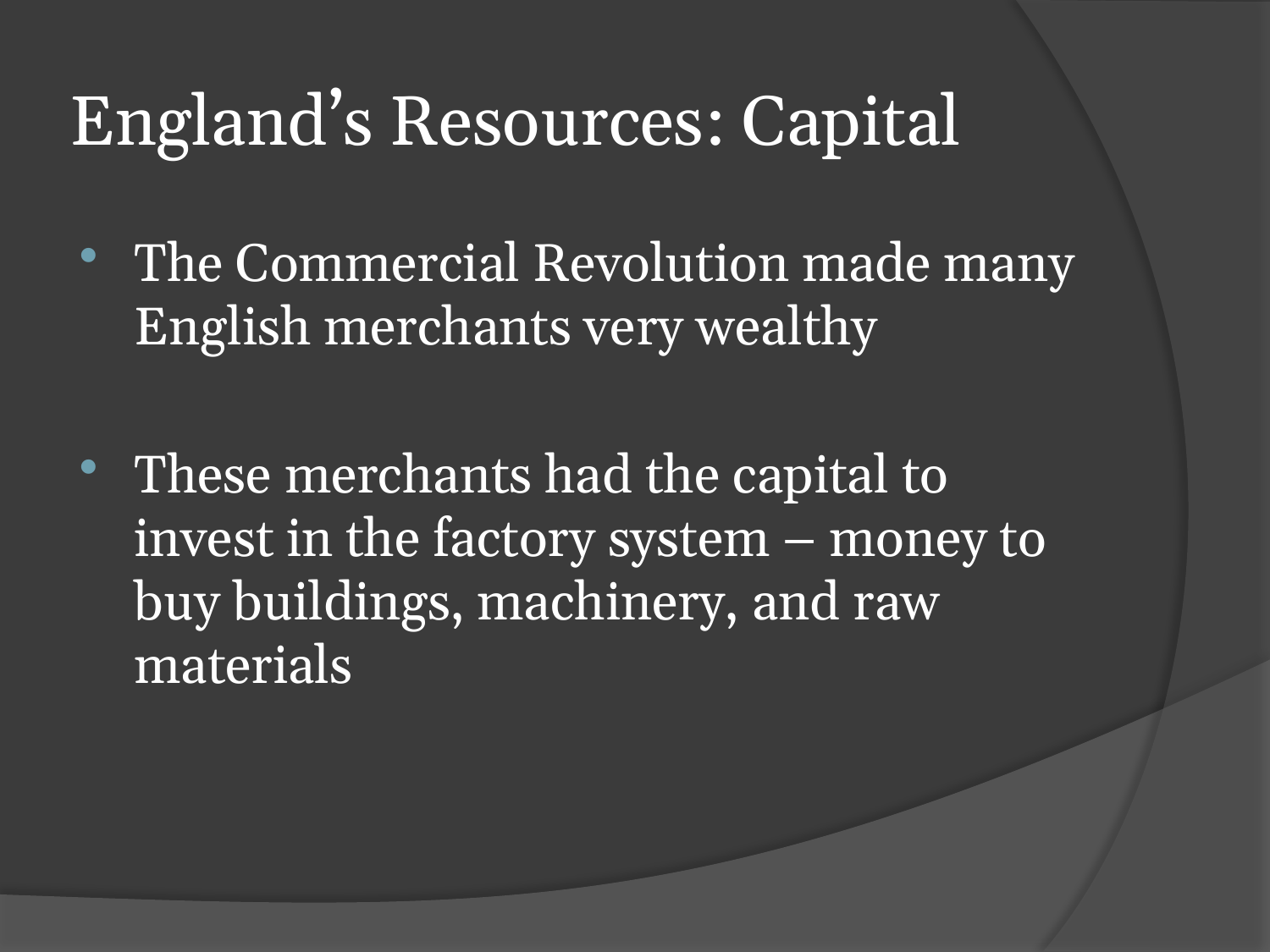

# England’s Resources: Capital
The Commercial Revolution made many English merchants very wealthy

These merchants had the capital to invest in the factory system – money to buy buildings, machinery, and raw materials